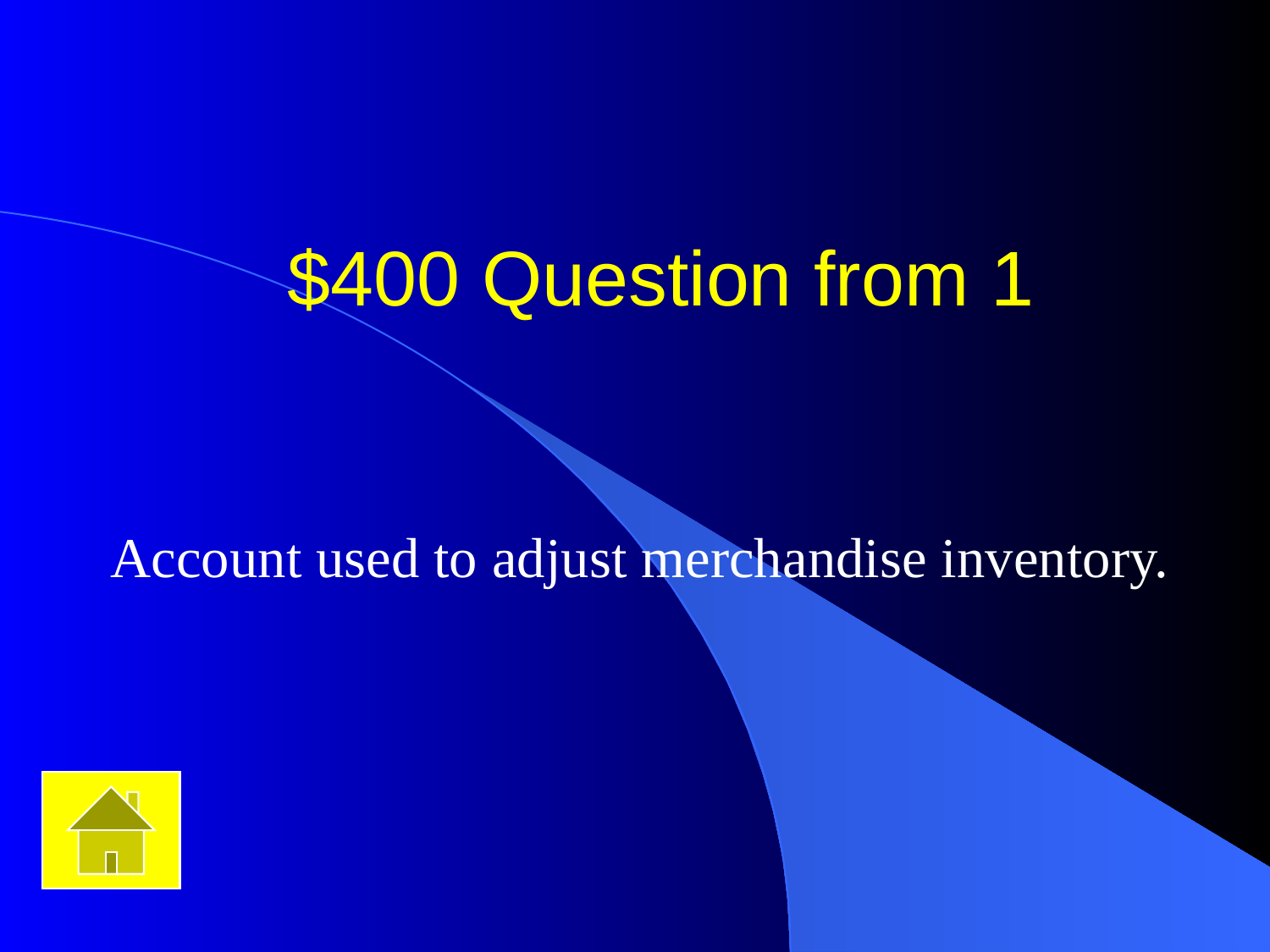

# $400 Question from 1
Account used to adjust merchandise inventory.